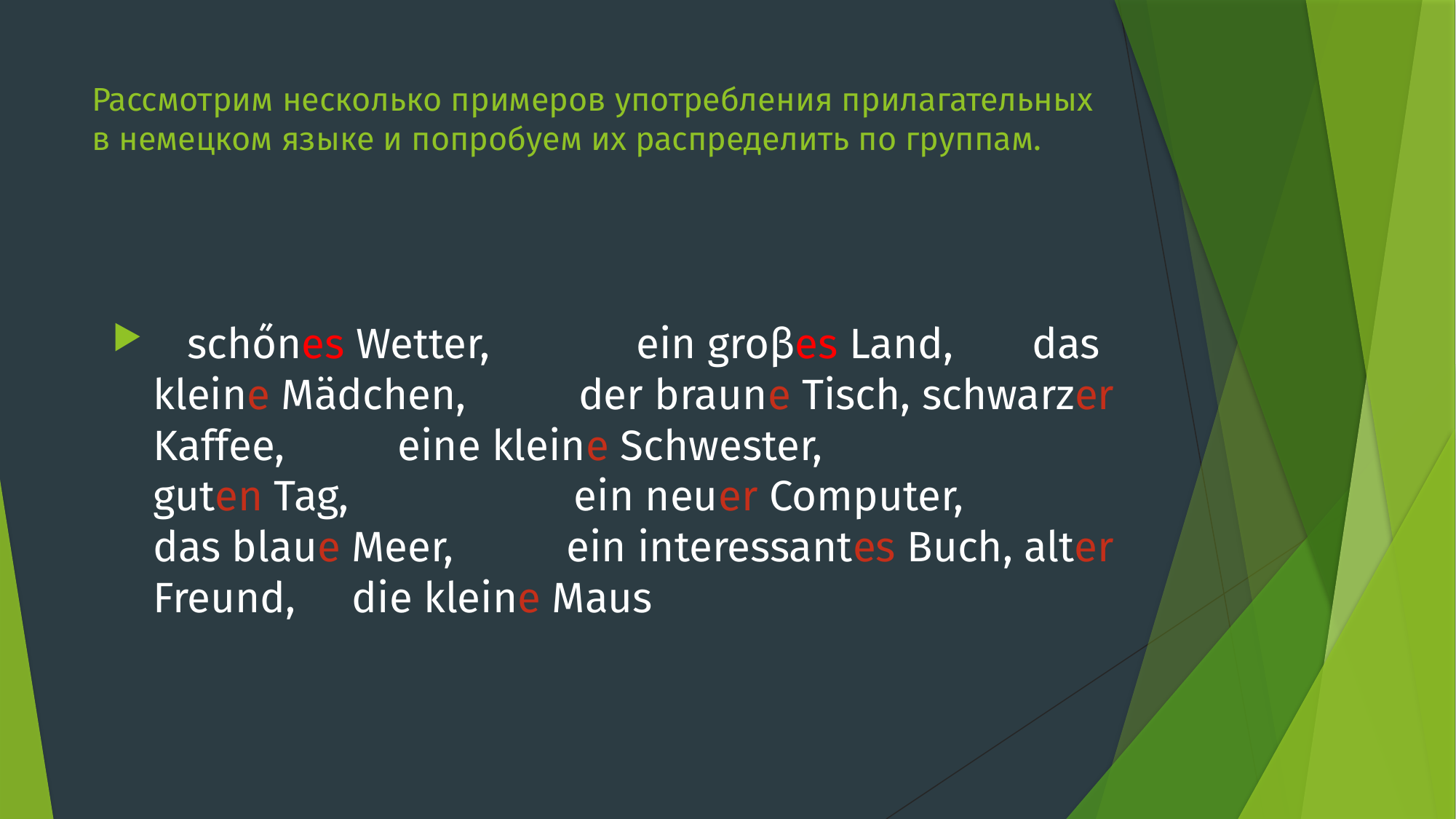

# Рассмотрим несколько примеров употребления прилагательных в немецком языке и попробуем их распределить по группам.
   schőnes Wetter,             ein groβes Land,       das kleine Mädchen,          der braune Tisch, schwarzer Kaffee,          eine kleine Schwester,                      guten Tag,                    ein neuer Computer,        das blaue Meer,          ein interessantes Buch, alter Freund,     die kleine Maus